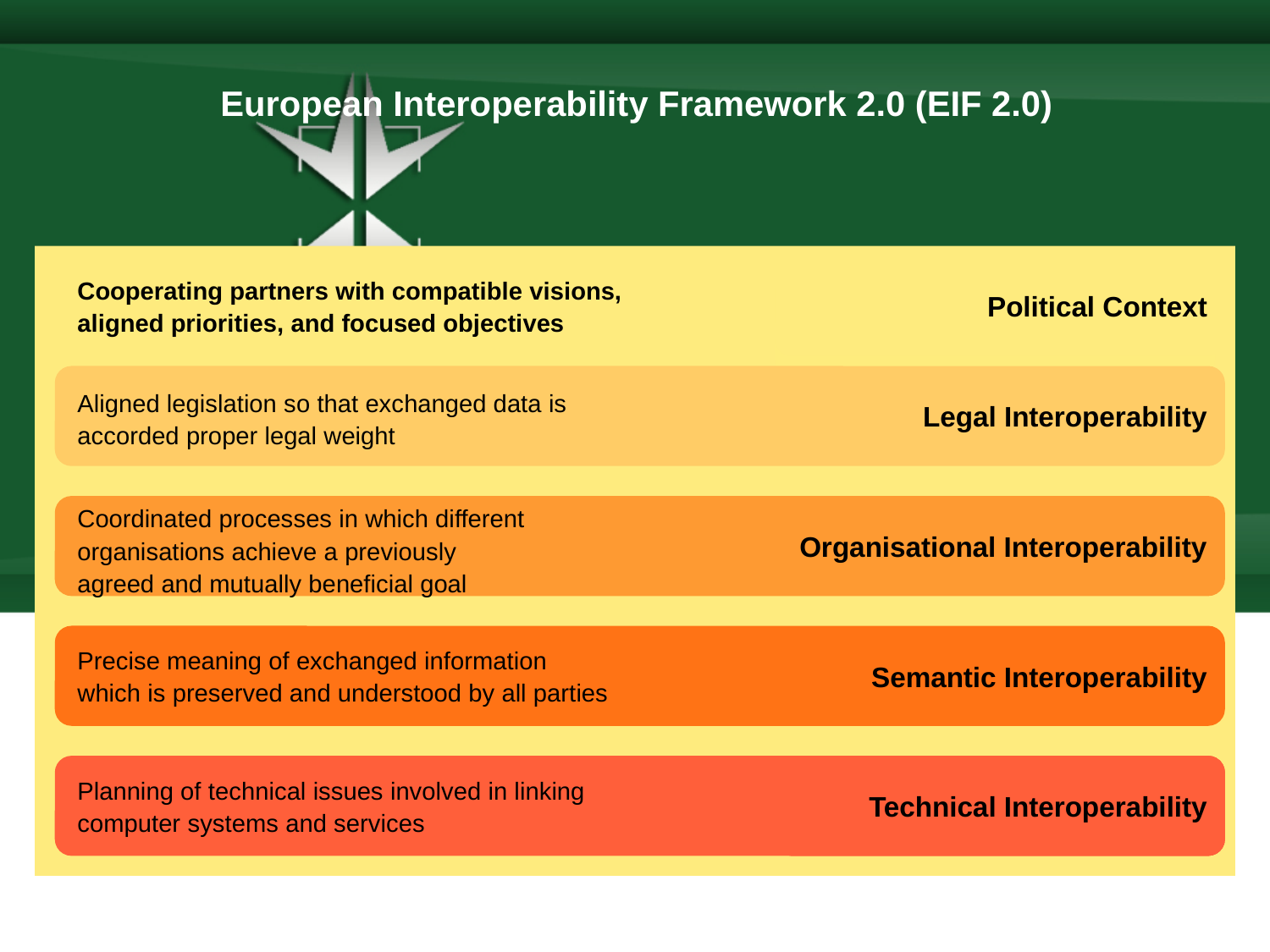

European Interoperability Framework 2.0 (EIF 2.0)

Political Context
Cooperating partners with compatible visions,
aligned priorities, and focused objectives
Политический контекст
Политический контекст
Политический контекст
Политический контекст
Политический контекст
Политический контекст
Политический контекст
Политический контекст
Legal Interoperability
Aligned legislation so that exchanged data is
accorded proper legal weight
Coordinated processes in which different
organisations achieve a previously
agreed and mutually beneficial goal
Organisational Interoperability
Semantic Interoperability
Precise meaning of exchanged information
which is preserved and understood by all parties
Technical Interoperability

Planning of technical issues involved in linking
computer systems and services